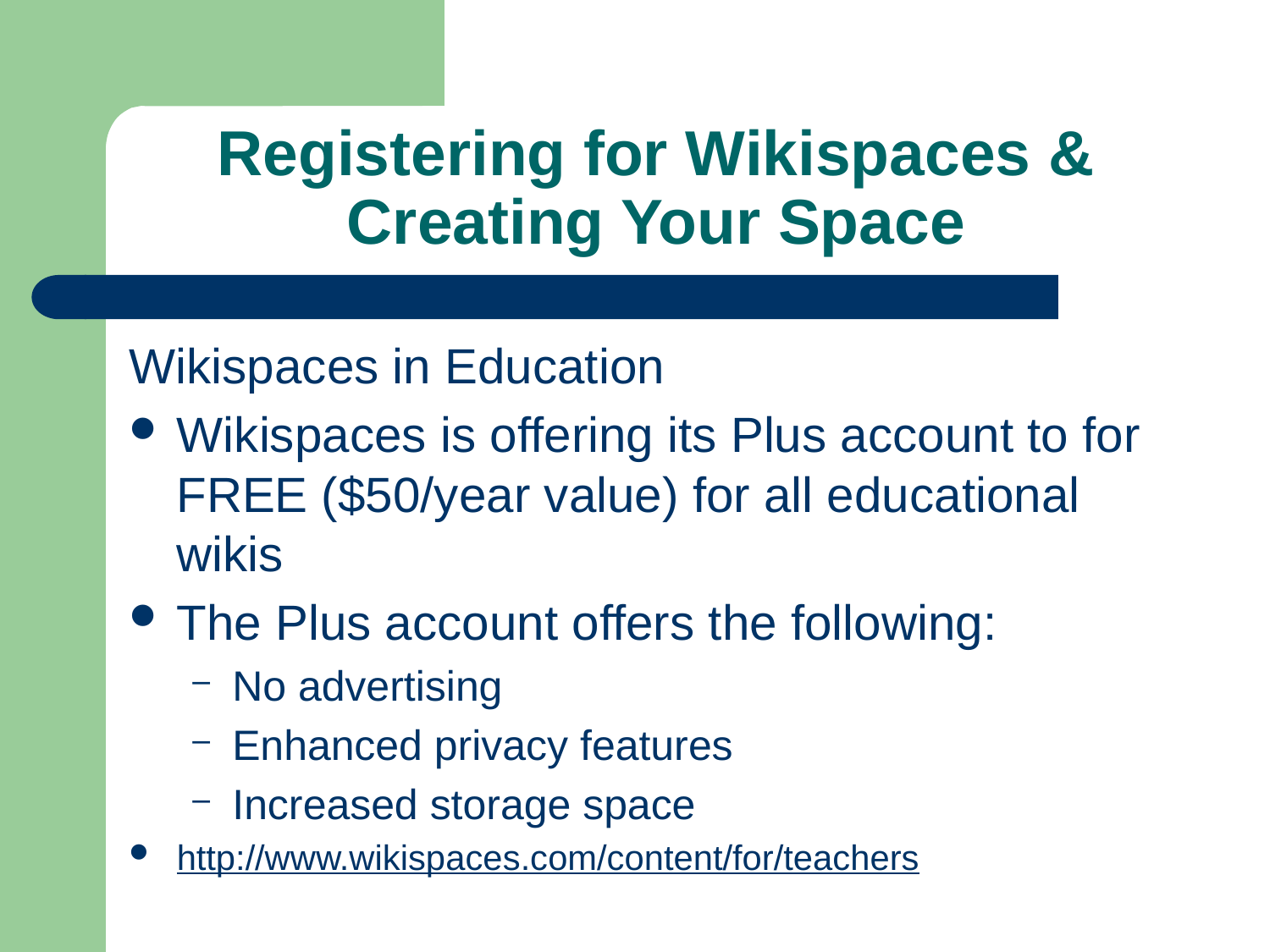

# Registering for Wikispaces & Creating Your Space
Wikispaces in Education
Wikispaces is offering its Plus account to for FREE ($50/year value) for all educational wikis
The Plus account offers the following:
No advertising
Enhanced privacy features
Increased storage space
http://www.wikispaces.com/content/for/teachers